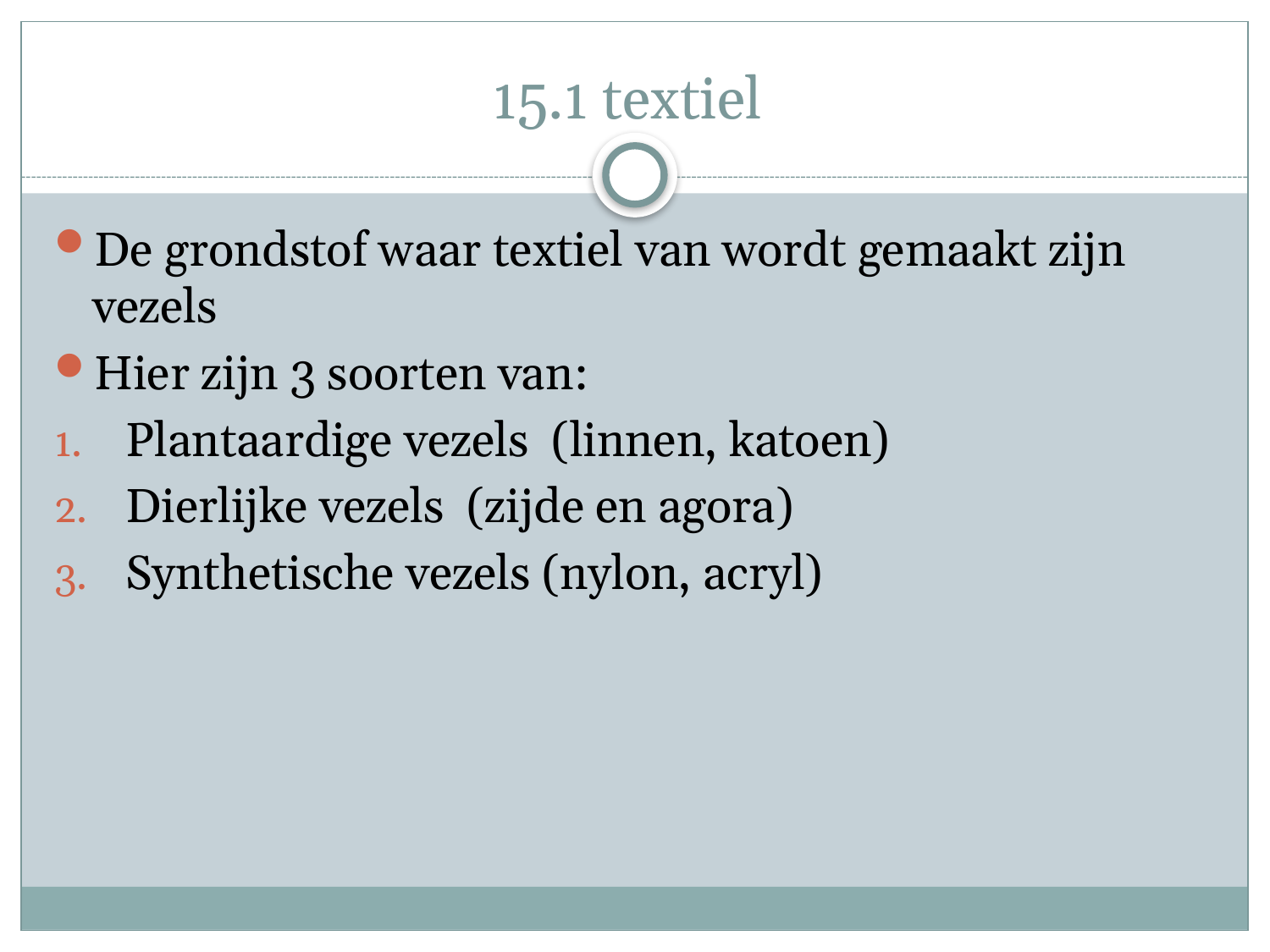

# 15.1 textiel
De grondstof waar textiel van wordt gemaakt zijn vezels
Hier zijn 3 soorten van:
Plantaardige vezels  (linnen, katoen)
Dierlijke vezels  (zijde en agora)
Synthetische vezels (nylon, acryl)